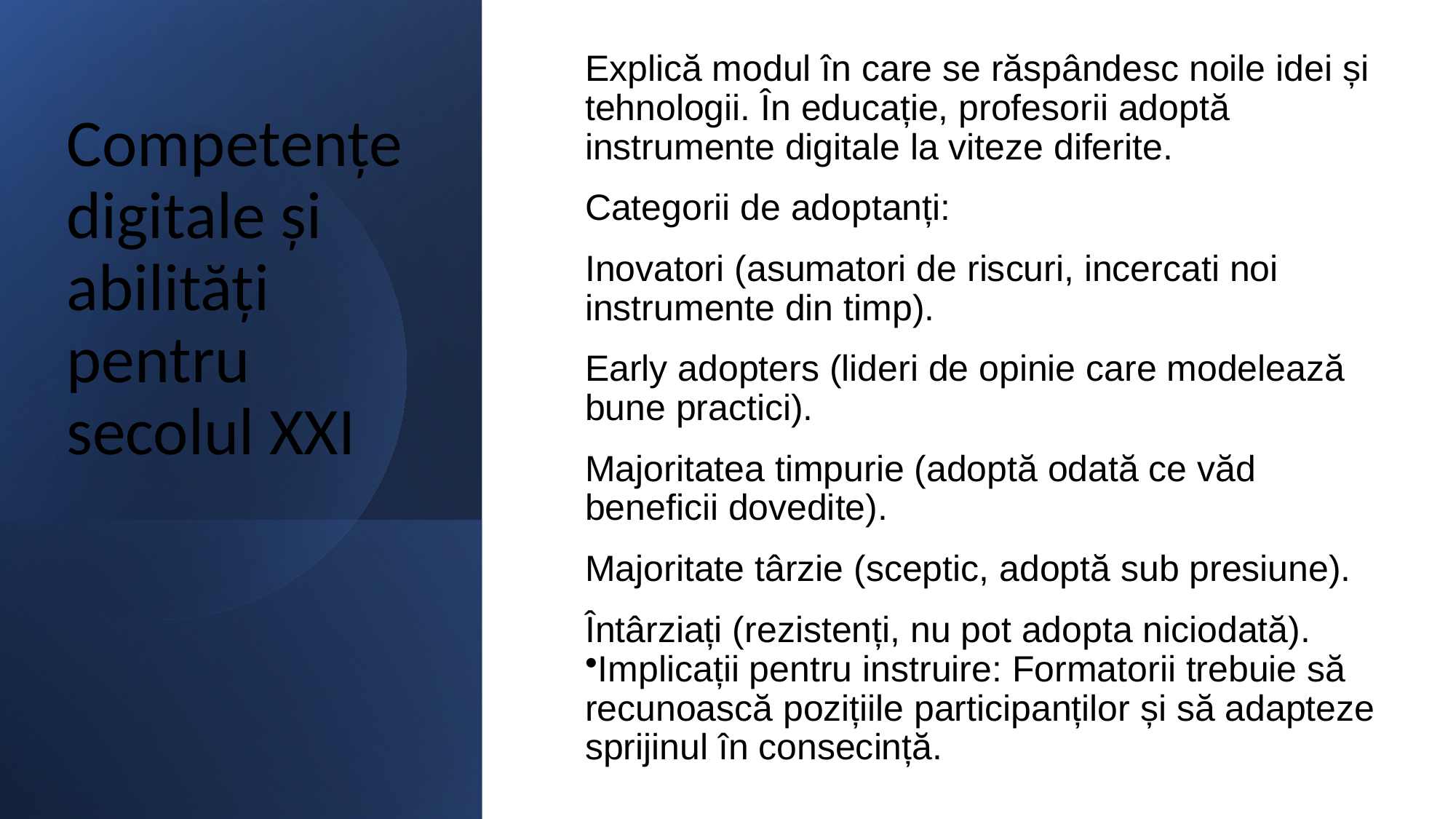

# Competențe digitale și abilități pentru secolul XXI
Explică modul în care se răspândesc noile idei și tehnologii. În educație, profesorii adoptă instrumente digitale la viteze diferite.
Categorii de adoptanți:
Inovatori (asumatori de riscuri, incercati noi instrumente din timp).
Early adopters (lideri de opinie care modelează bune practici).
Majoritatea timpurie (adoptă odată ce văd beneficii dovedite).
Majoritate târzie (sceptic, adoptă sub presiune).
Întârziați (rezistenți, nu pot adopta niciodată).
Implicații pentru instruire: Formatorii trebuie să recunoască pozițiile participanților și să adapteze sprijinul în consecință.